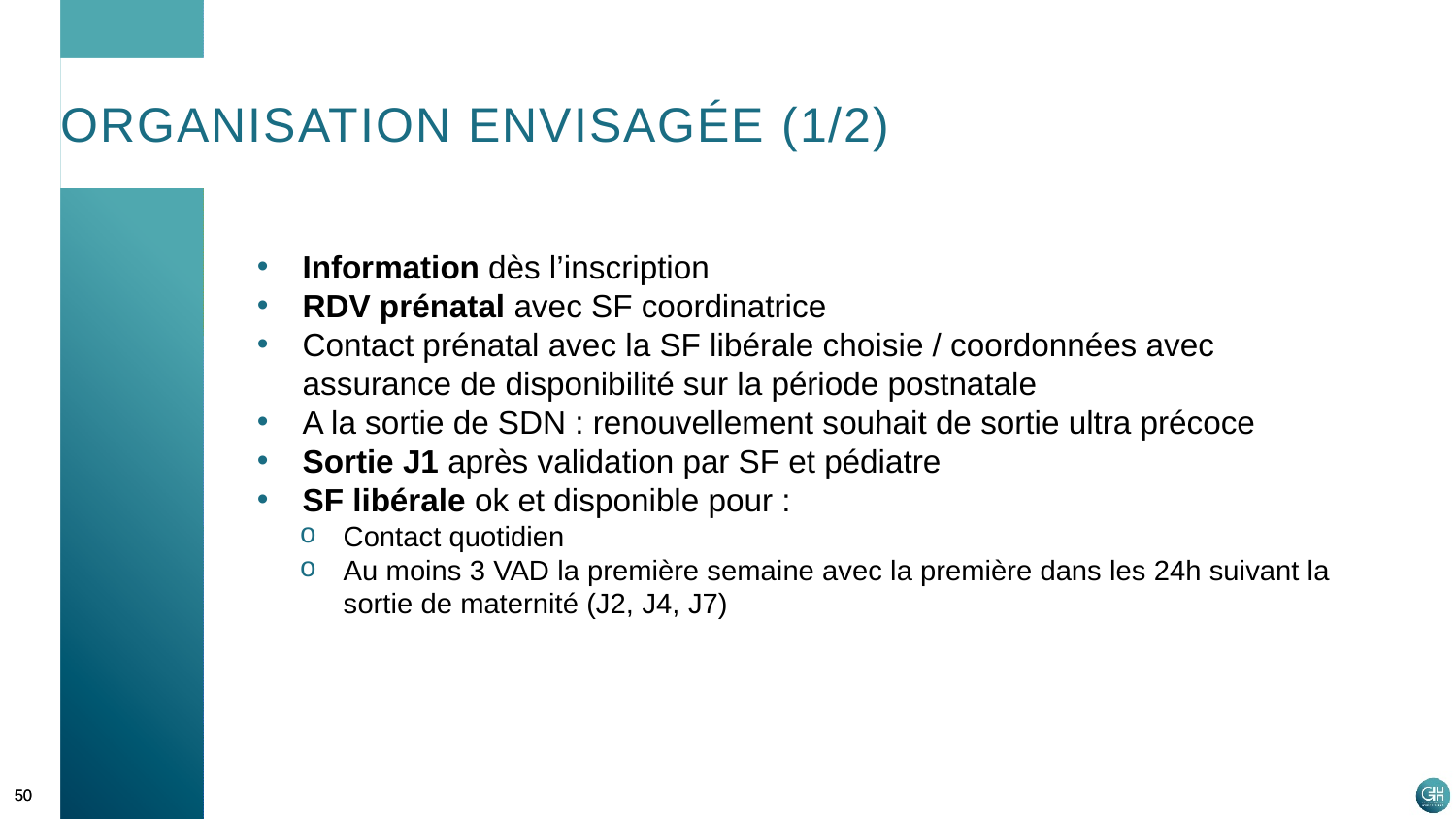

# Organisation envisagée (1/2)
Information dès l’inscription
RDV prénatal avec SF coordinatrice
Contact prénatal avec la SF libérale choisie / coordonnées avec assurance de disponibilité sur la période postnatale
A la sortie de SDN : renouvellement souhait de sortie ultra précoce
Sortie J1 après validation par SF et pédiatre
SF libérale ok et disponible pour :
Contact quotidien
Au moins 3 VAD la première semaine avec la première dans les 24h suivant la sortie de maternité (J2, J4, J7)